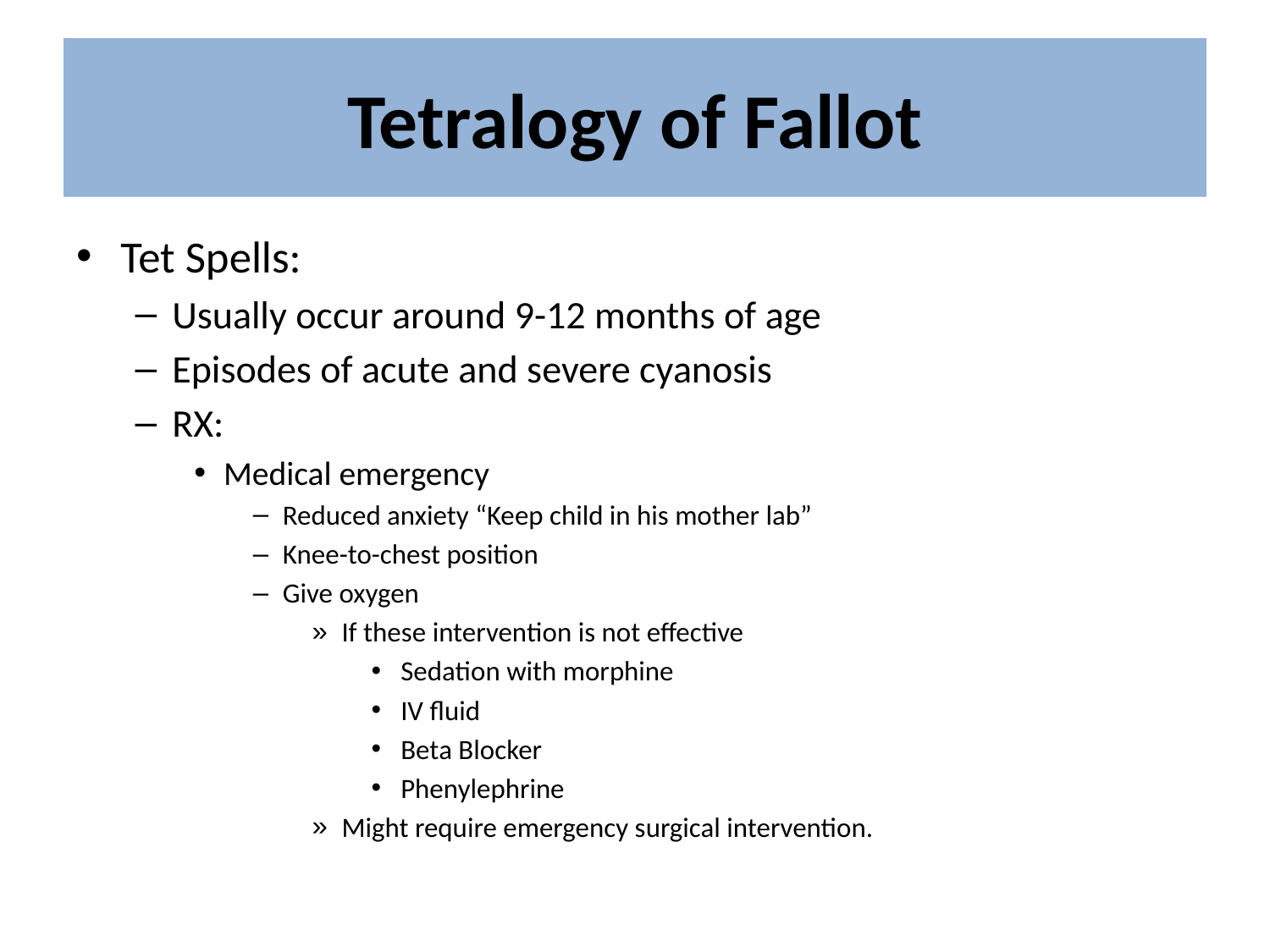

# Tetralogy of Fallot
Tet Spells:
Usually occur around 9-12 months of age
Episodes of acute and severe cyanosis
RX:
Medical emergency
Reduced anxiety “Keep child in his mother lab”
Knee-to-chest position
Give oxygen
If these intervention is not effective
Sedation with morphine
IV fluid
Beta Blocker
Phenylephrine
Might require emergency surgical intervention.